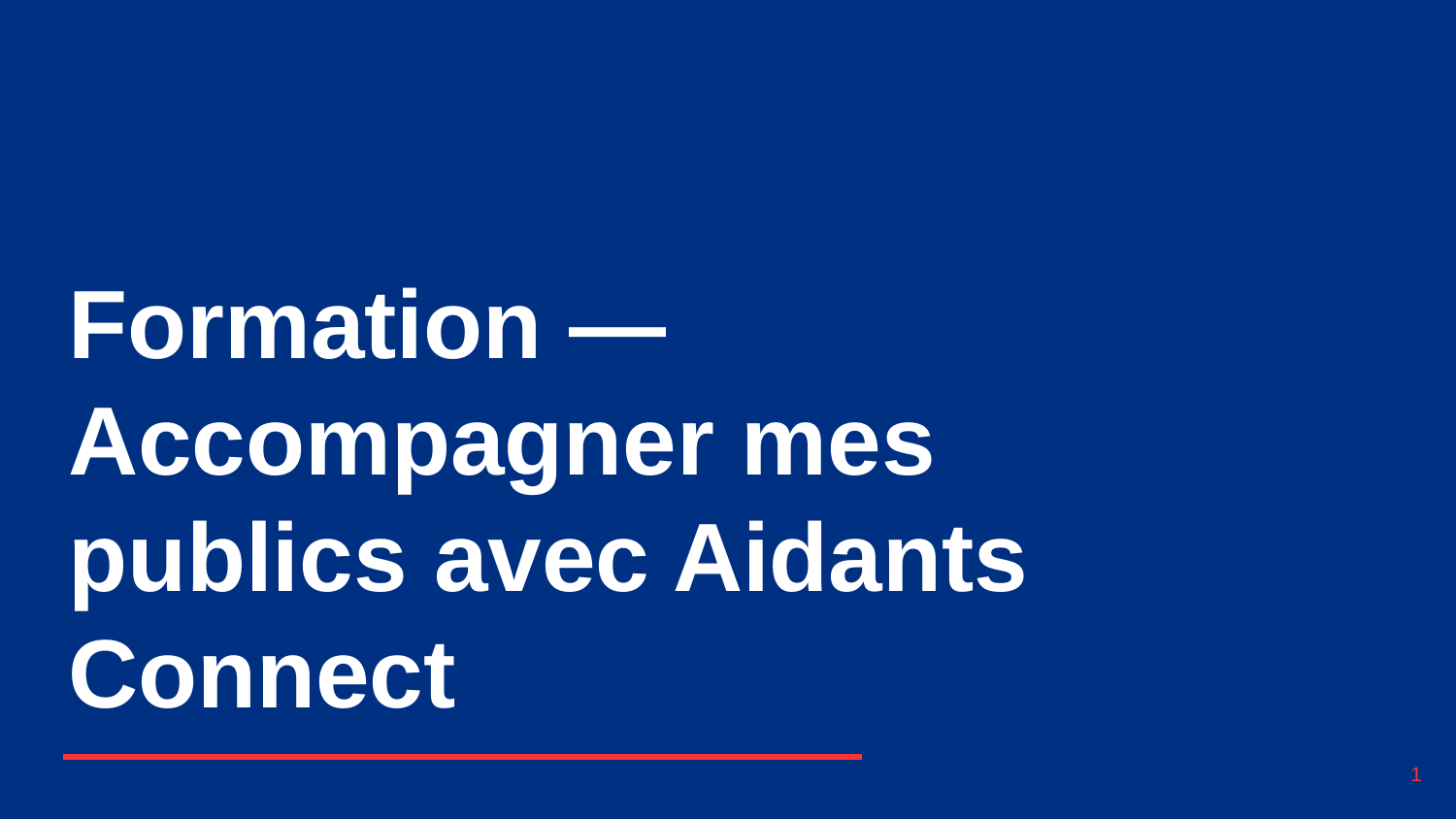

Formation —
Accompagner mes publics avec Aidants Connect
1